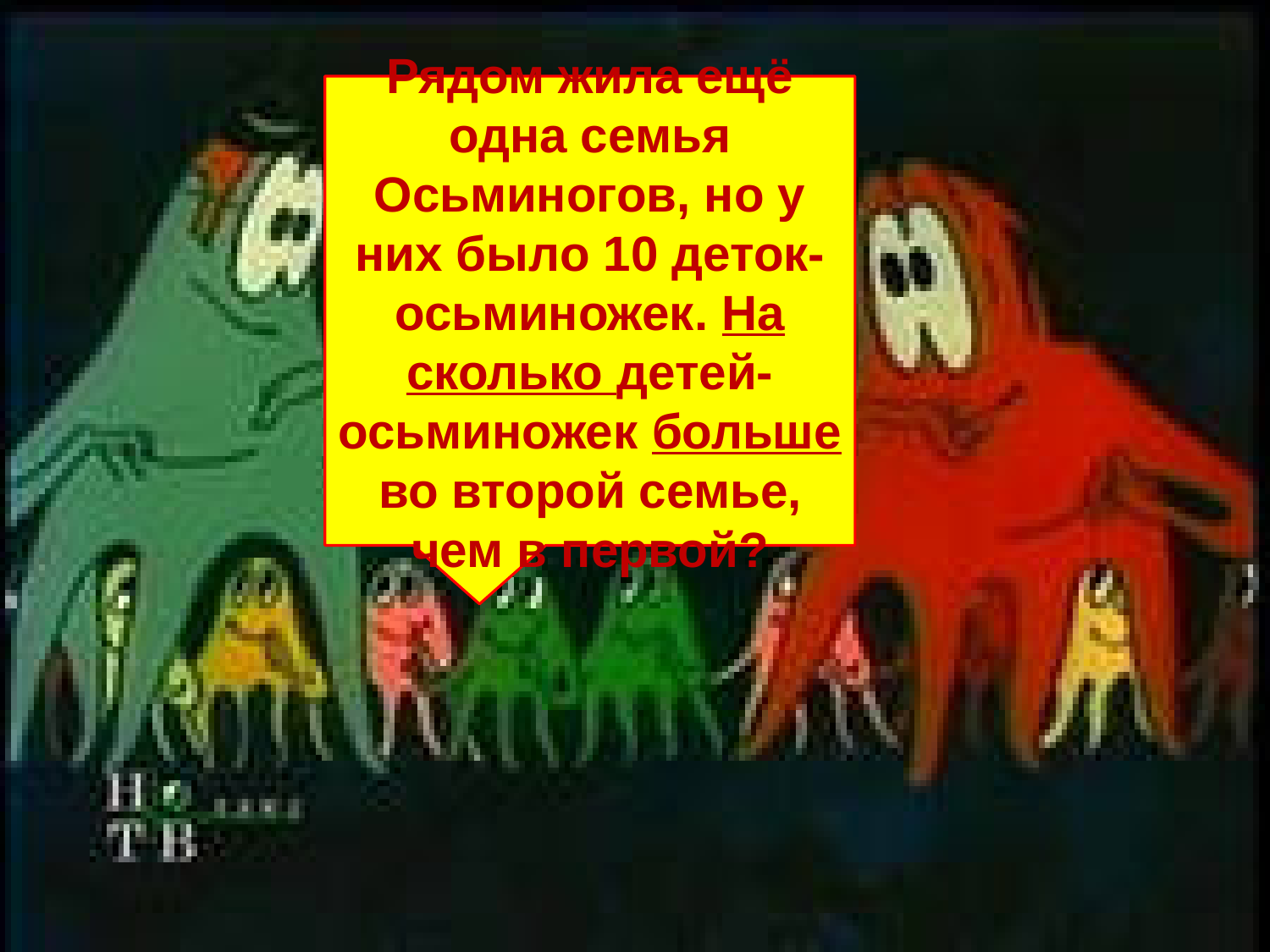

Рядом жила ещё одна семья Осьминогов, но у них было 10 деток-осьминожек. На сколько детей-осьминожек больше во второй семье, чем в первой?